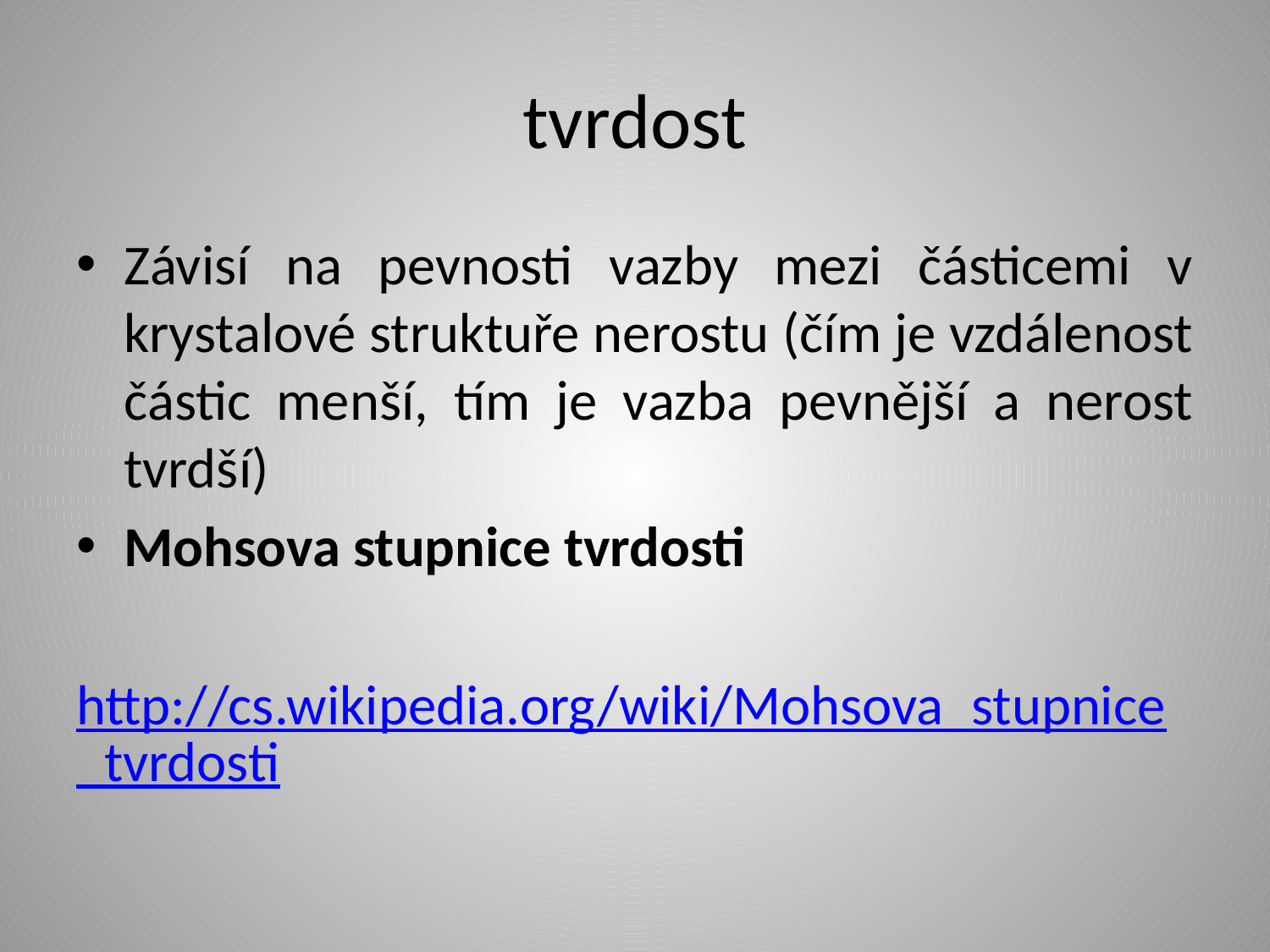

# tvrdost
Závisí na pevnosti vazby mezi částicemi v krystalové struktuře nerostu (čím je vzdálenost částic menší, tím je vazba pevnější a nerost tvrdší)
Mohsova stupnice tvrdosti

http://cs.wikipedia.org/wiki/Mohsova_stupnice_tvrdosti